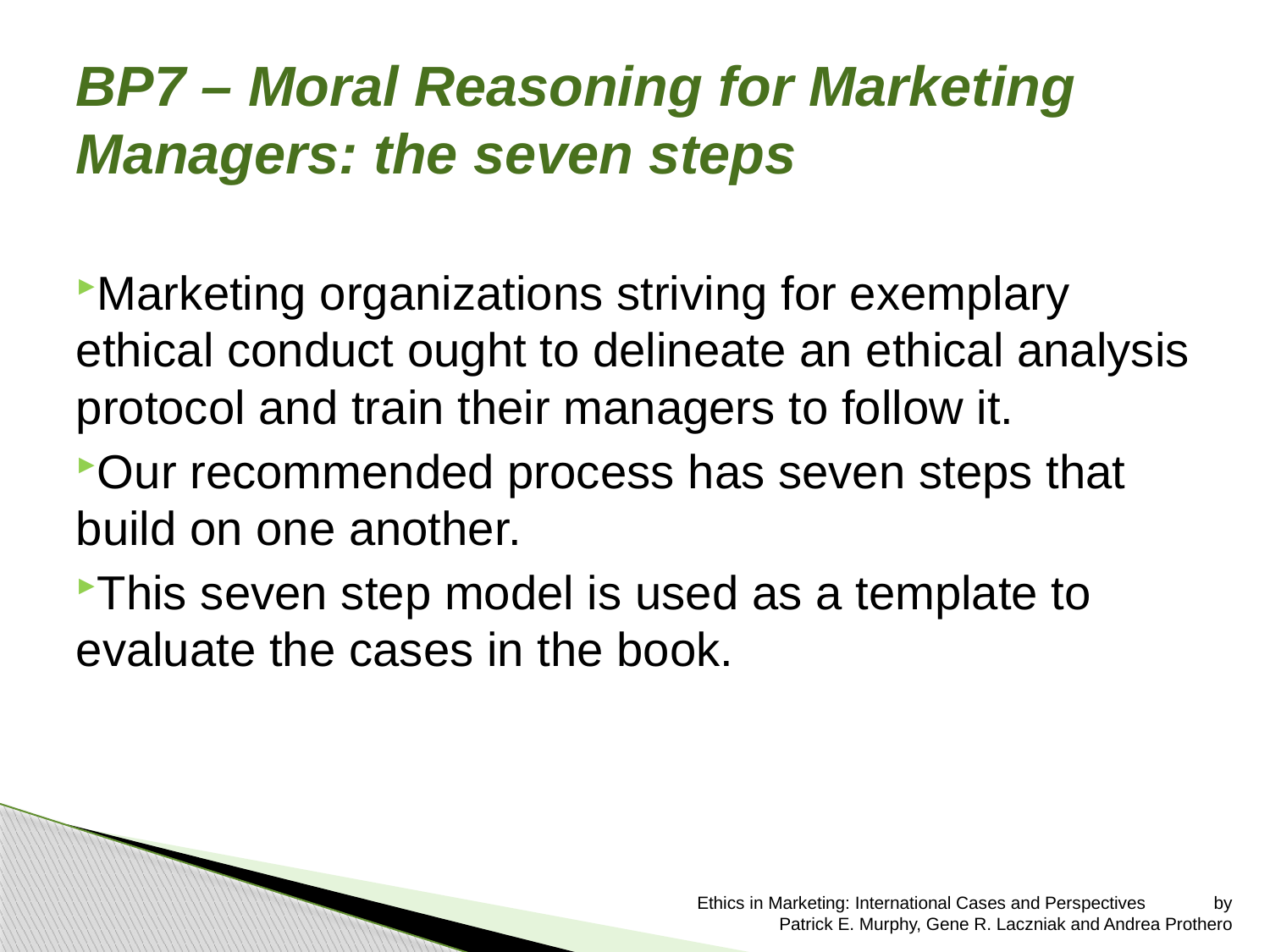

# BP7 – Moral Reasoning for Marketing Managers: the seven steps
Marketing organizations striving for exemplary ethical conduct ought to delineate an ethical analysis protocol and train their managers to follow it.
Our recommended process has seven steps that build on one another.
This seven step model is used as a template to evaluate the cases in the book.
     Ethics in Marketing: International Cases and Perspectives              by Patrick E. Murphy, Gene R. Laczniak and Andrea Prothero